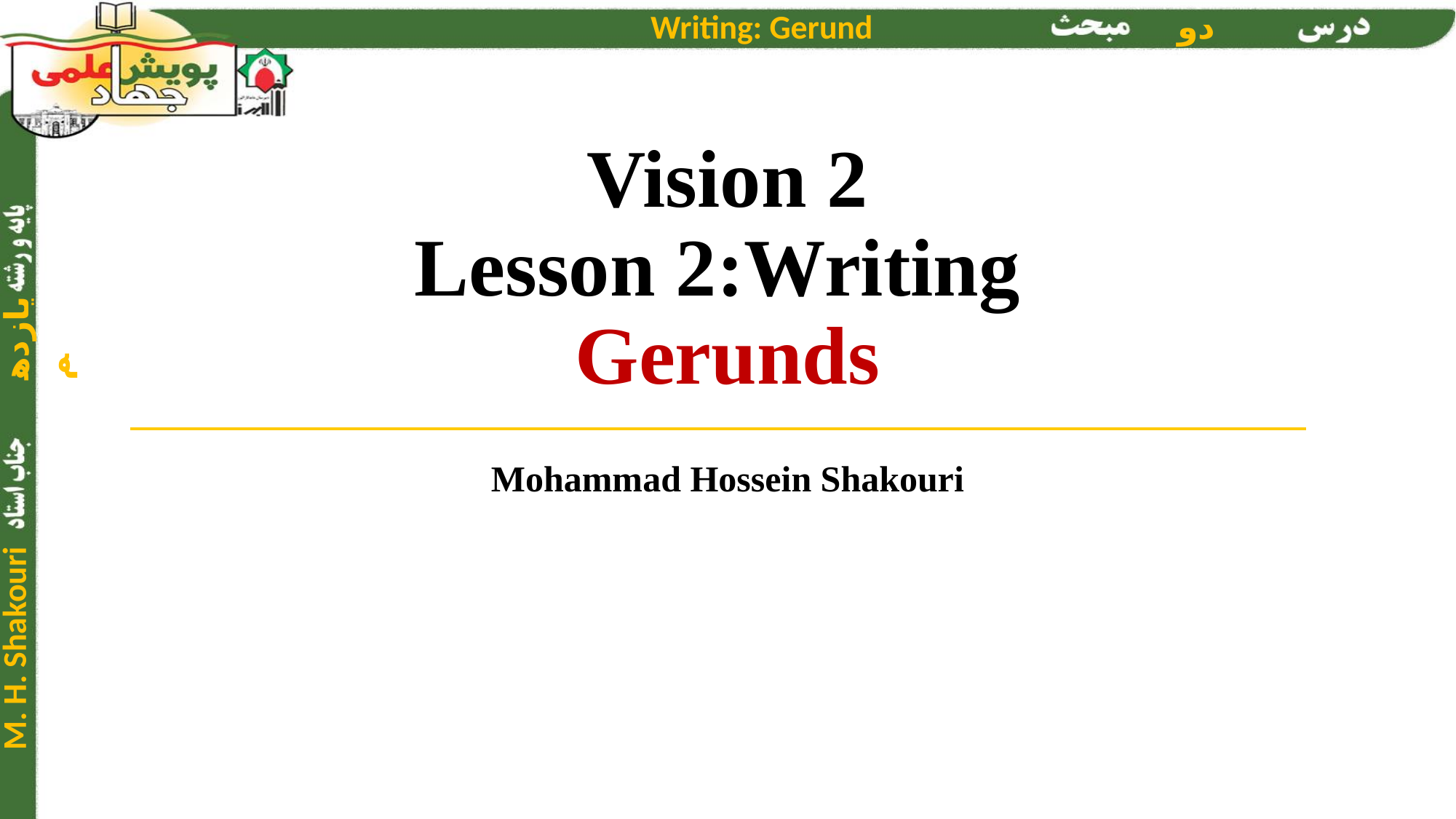

# Vision 2 Lesson 2:Writing Gerunds
Mohammad Hossein Shakouri